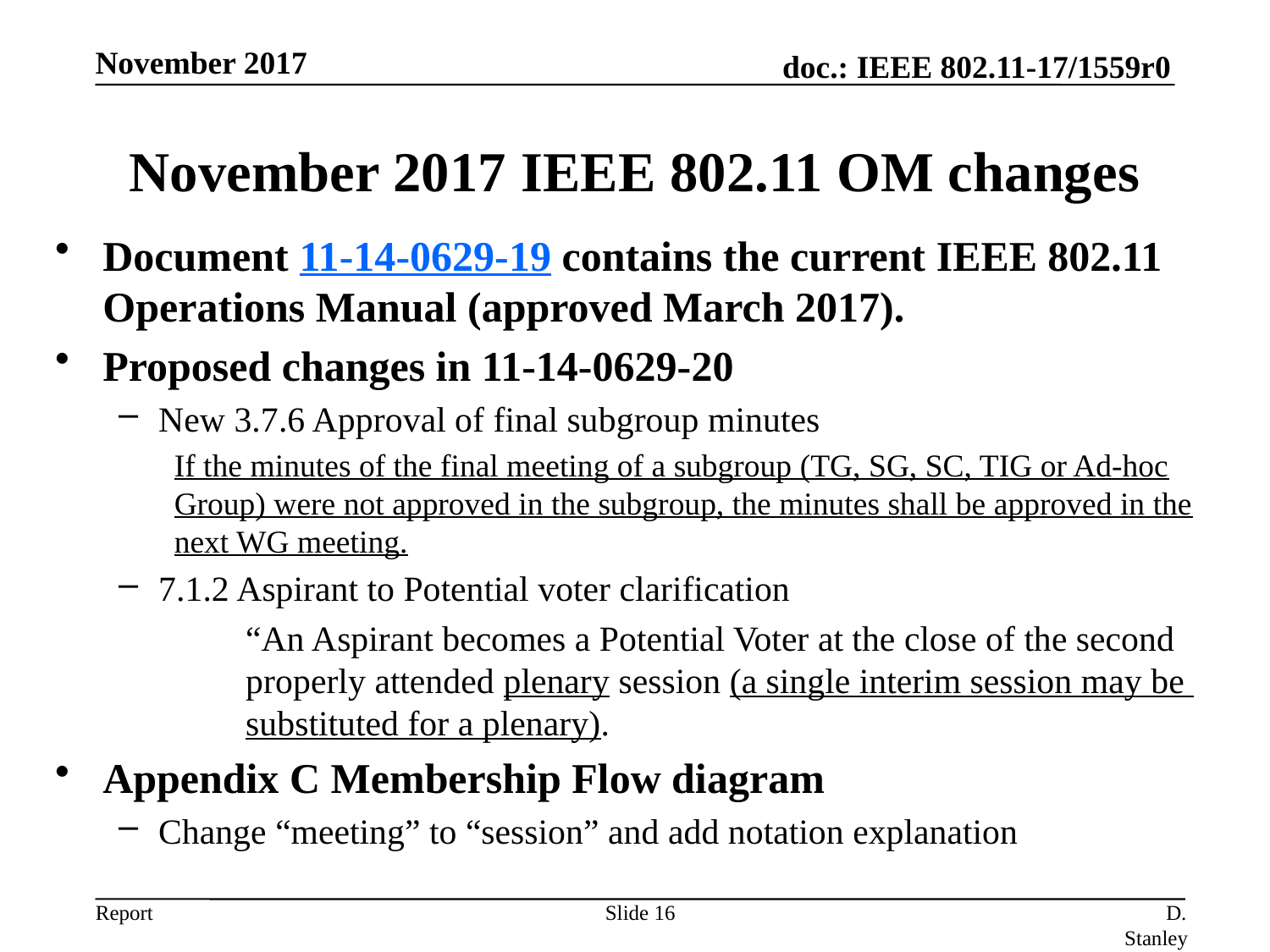

November 2017
# November 2017 IEEE 802.11 OM changes
Document 11-14-0629-19 contains the current IEEE 802.11 Operations Manual (approved March 2017).
Proposed changes in 11-14-0629-20
New 3.7.6 Approval of final subgroup minutes
If the minutes of the final meeting of a subgroup (TG, SG, SC, TIG or Ad-hoc Group) were not approved in the subgroup, the minutes shall be approved in the next WG meeting.
7.1.2 Aspirant to Potential voter clarification
	“An Aspirant becomes a Potential Voter at the close of the second 	properly attended plenary session (a single interim session may be 	substituted for a plenary).
Appendix C Membership Flow diagram
Change “meeting” to “session” and add notation explanation

Slide 16
D. Stanley, HP Enterprise